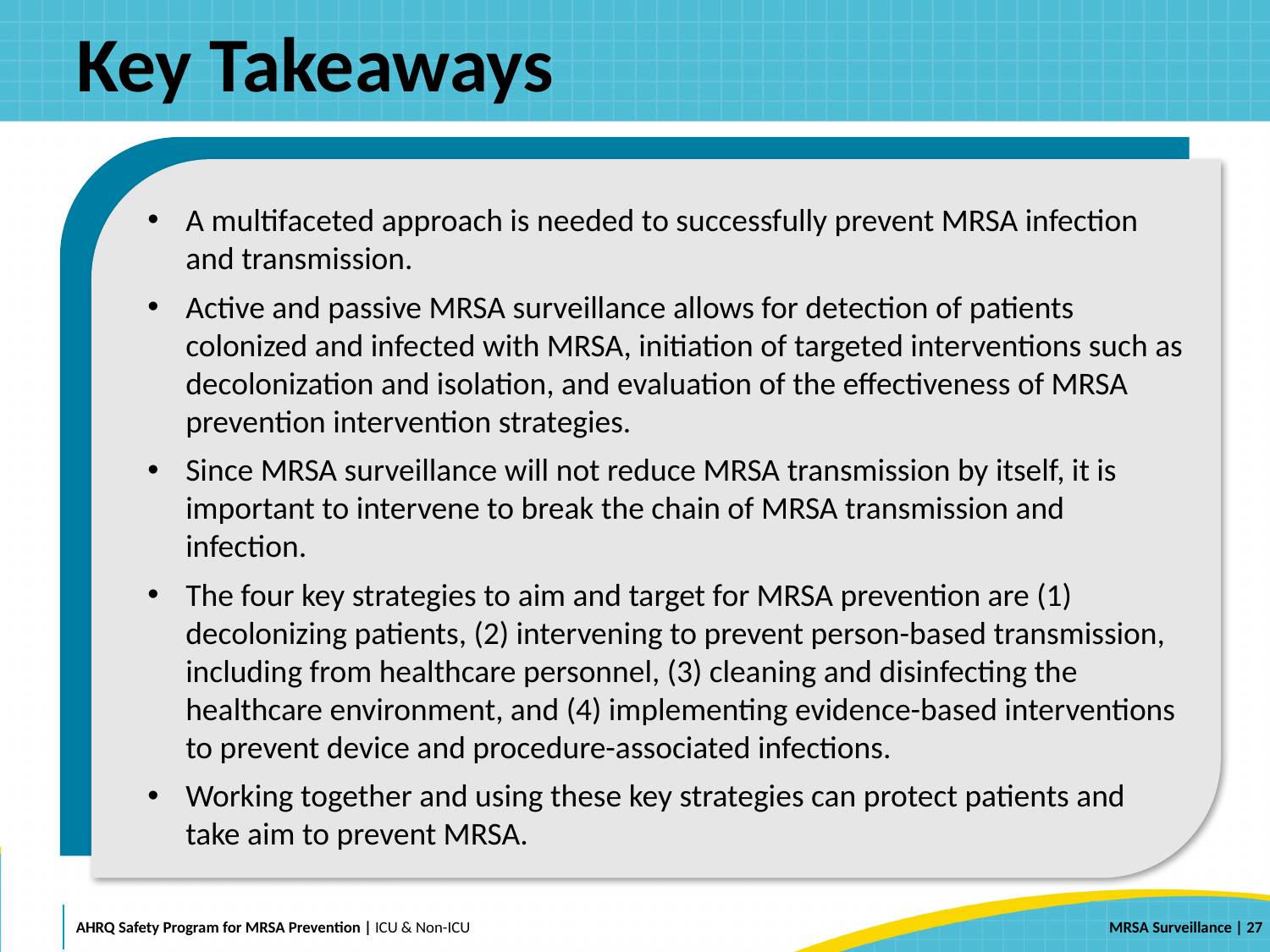

# Key Takeaways
A multifaceted approach is needed to successfully prevent MRSA infection and transmission.
Active and passive MRSA surveillance allows for detection of patients colonized and infected with MRSA, initiation of targeted interventions such as decolonization and isolation, and evaluation of the effectiveness of MRSA prevention intervention strategies.
Since MRSA surveillance will not reduce MRSA transmission by itself, it is important to intervene to break the chain of MRSA transmission and infection.
The four key strategies to aim and target for MRSA prevention are (1) decolonizing patients, (2) intervening to prevent person-based transmission, including from healthcare personnel, (3) cleaning and disinfecting the healthcare environment, and (4) implementing evidence-based interventions to prevent device and procedure-associated infections.
Working together and using these key strategies can protect patients and take aim to prevent MRSA.
 | 27